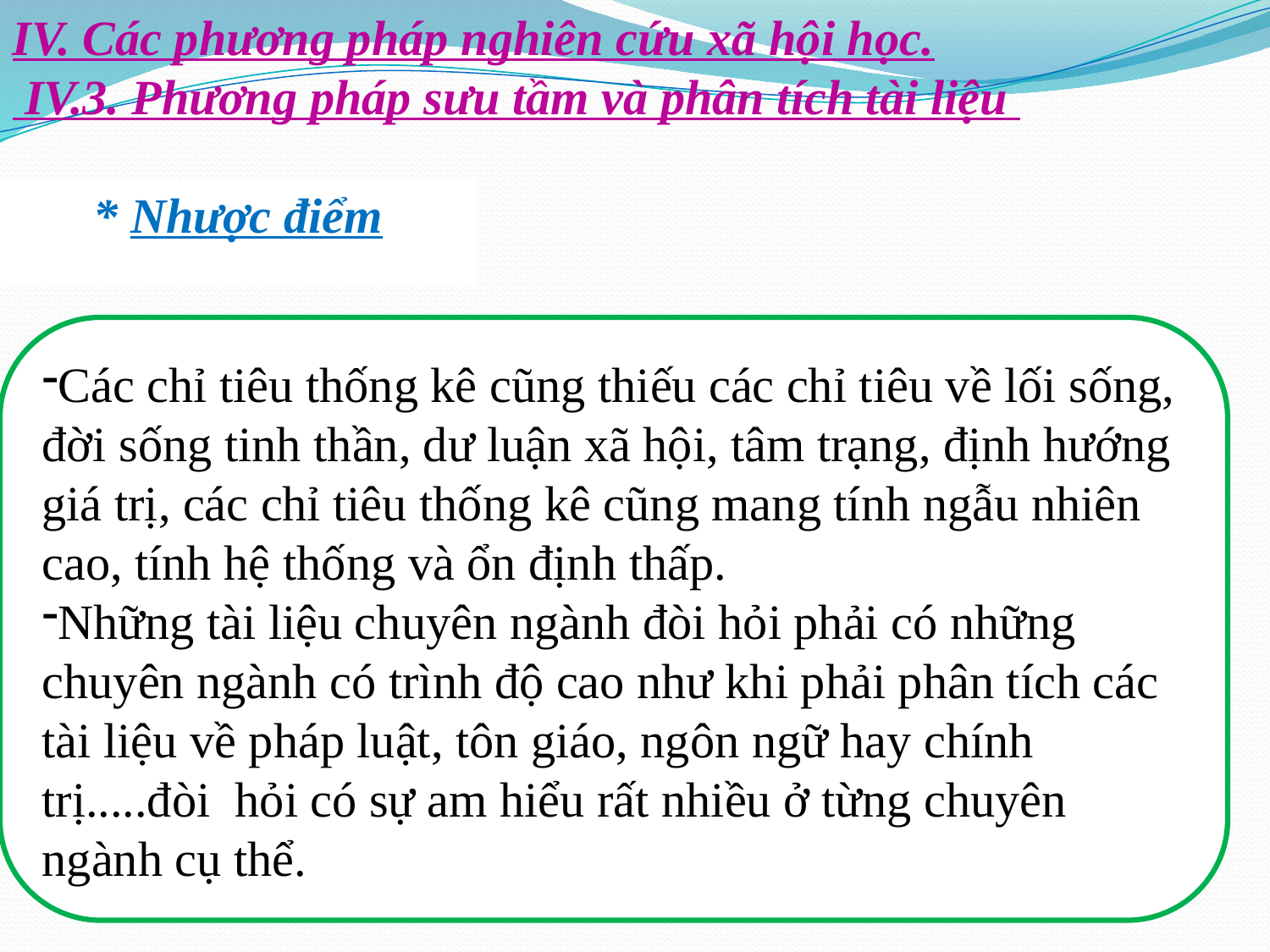

IV. Các phương pháp nghiên cứu xã hội học.
 IV.3. Phương pháp sưu tầm và phân tích tài liệu
* Nhược điểm

Các chỉ tiêu thống kê cũng thiếu các chỉ tiêu về lối sống, đời sống tinh thần, dư luận xã hội, tâm trạng, định hướng giá trị, các chỉ tiêu thống kê cũng mang tính ngẫu nhiên cao, tính hệ thống và ổn định thấp.
Những tài liệu chuyên ngành đòi hỏi phải có những chuyên ngành có trình độ cao như khi phải phân tích các tài liệu về pháp luật, tôn giáo, ngôn ngữ hay chính trị.....đòi  hỏi có sự am hiểu rất nhiều ở từng chuyên ngành cụ thể.